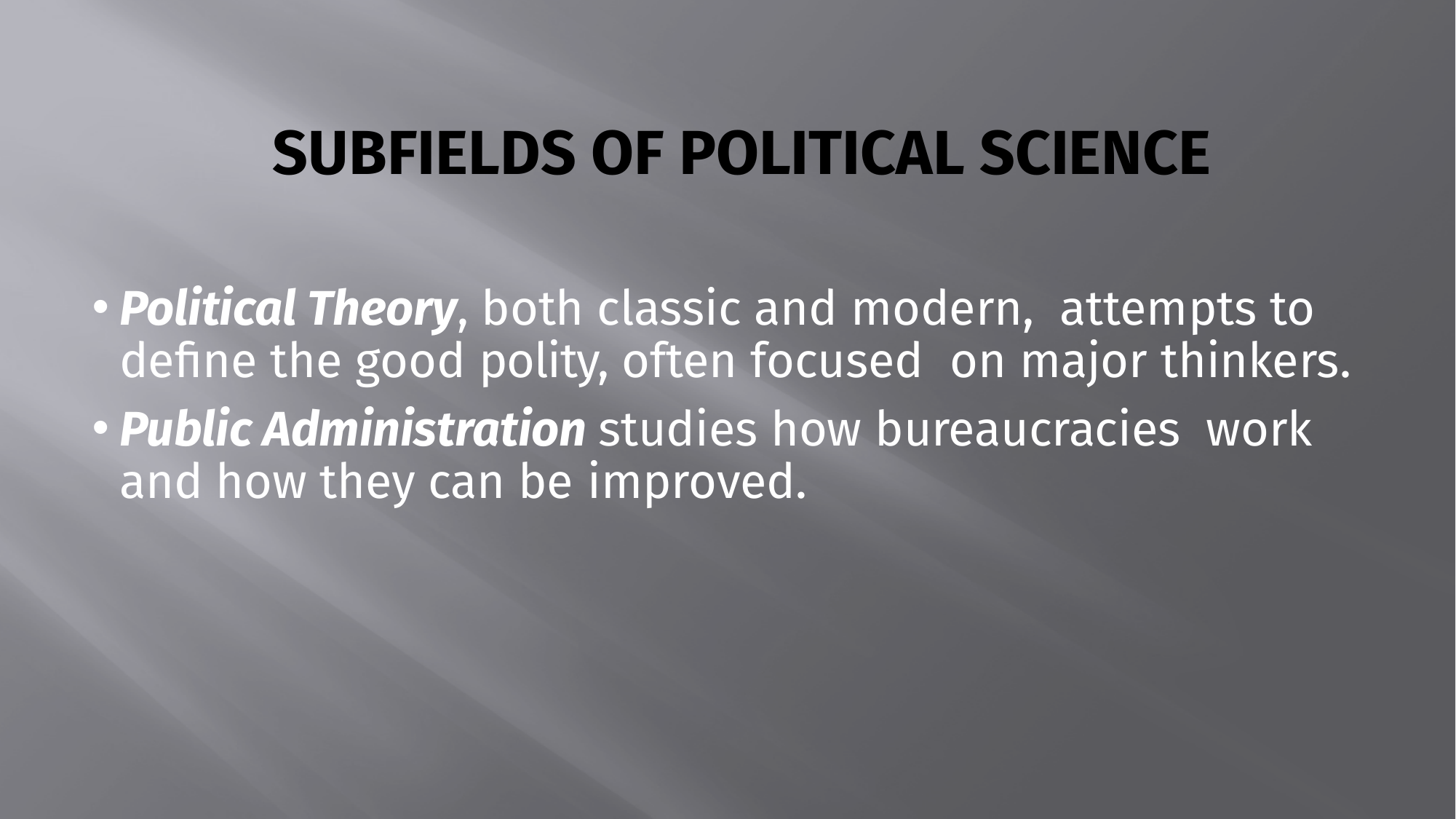

# SUBFIELDS OF POLITICAL SCIENCE
Political Theory, both classic and modern,  attempts to define the good polity, often focused  on major thinkers.
Public Administration studies how bureaucracies  work and how they can be improved.